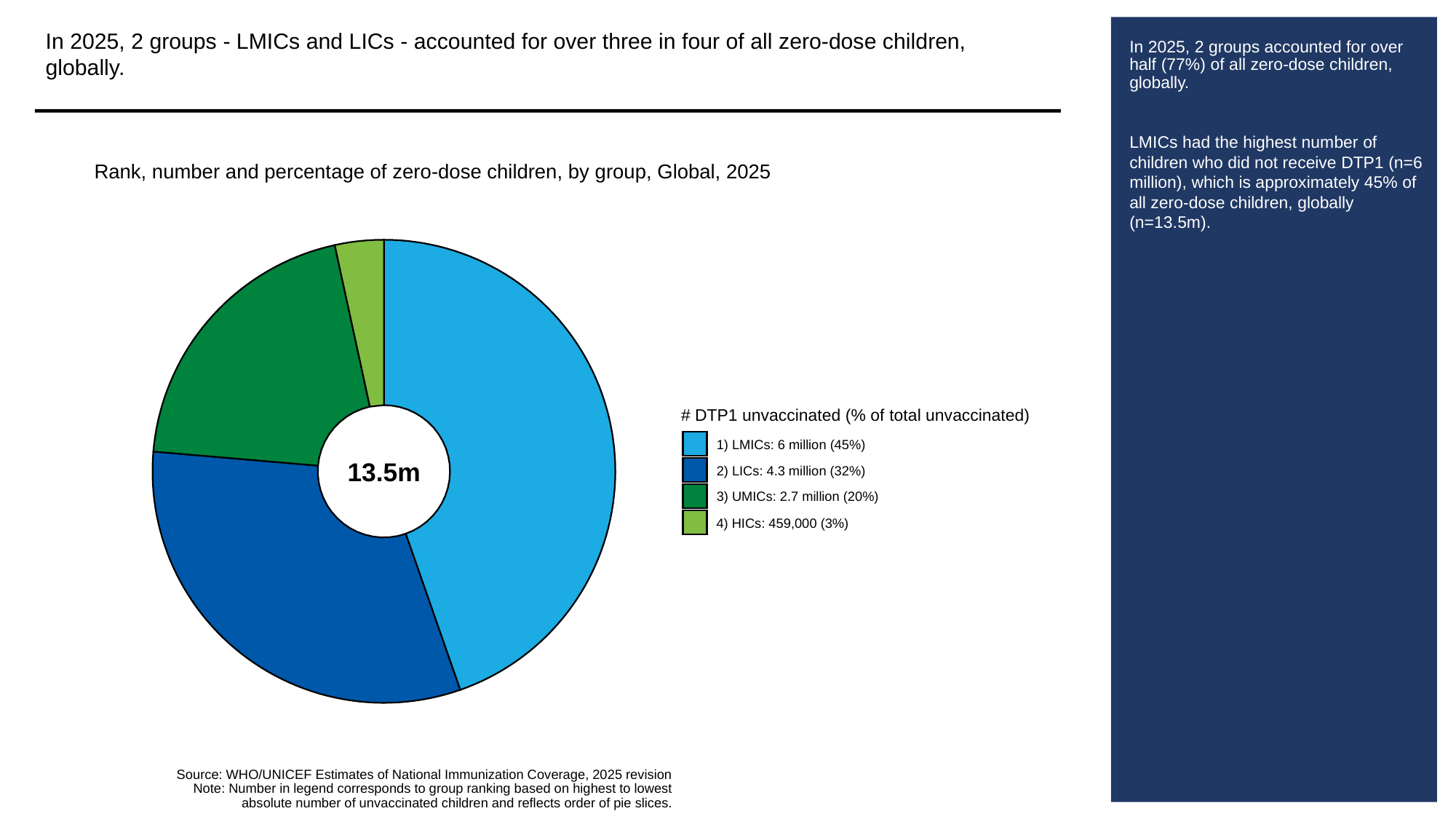

In 2025, 2 groups - LMICs and LICs - accounted for over three in four of all zero-dose children, globally.
# In 2025, 2 groups accounted for over half (77%) of all zero-dose children, globally.

LMICs had the highest number of children who did not receive DTP1 (n=6 million), which is approximately 45% of all zero-dose children, globally (n=13.5m).

Rank, number and percentage of zero-dose children, by group, Global, 2025

# DTP1 unvaccinated (% of total unvaccinated)

1) LMICs: 6 million (45%)

13.5m
2) LICs: 4.3 million (32%)

3) UMICs: 2.7 million (20%)

4) HICs: 459,000 (3%)
Source: WHO/UNICEF Estimates of National Immunization Coverage, 2025 revision
Note: Number in legend corresponds to group ranking based on highest to lowest
absolute number of unvaccinated children and reflects order of pie slices.